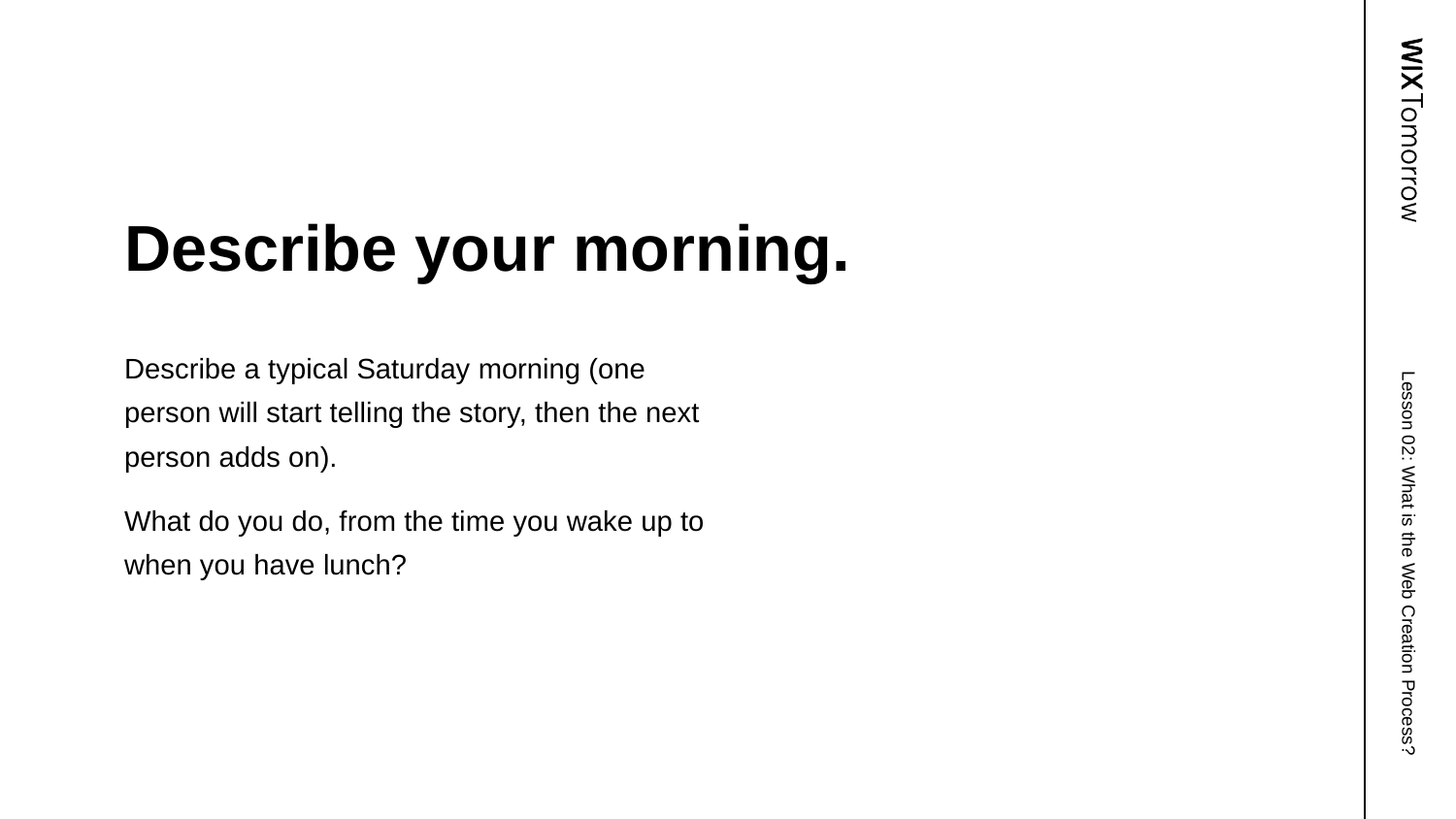

Describe your morning.
Describe a typical Saturday morning (one person will start telling the story, then the next person adds on).
What do you do, from the time you wake up to when you have lunch?